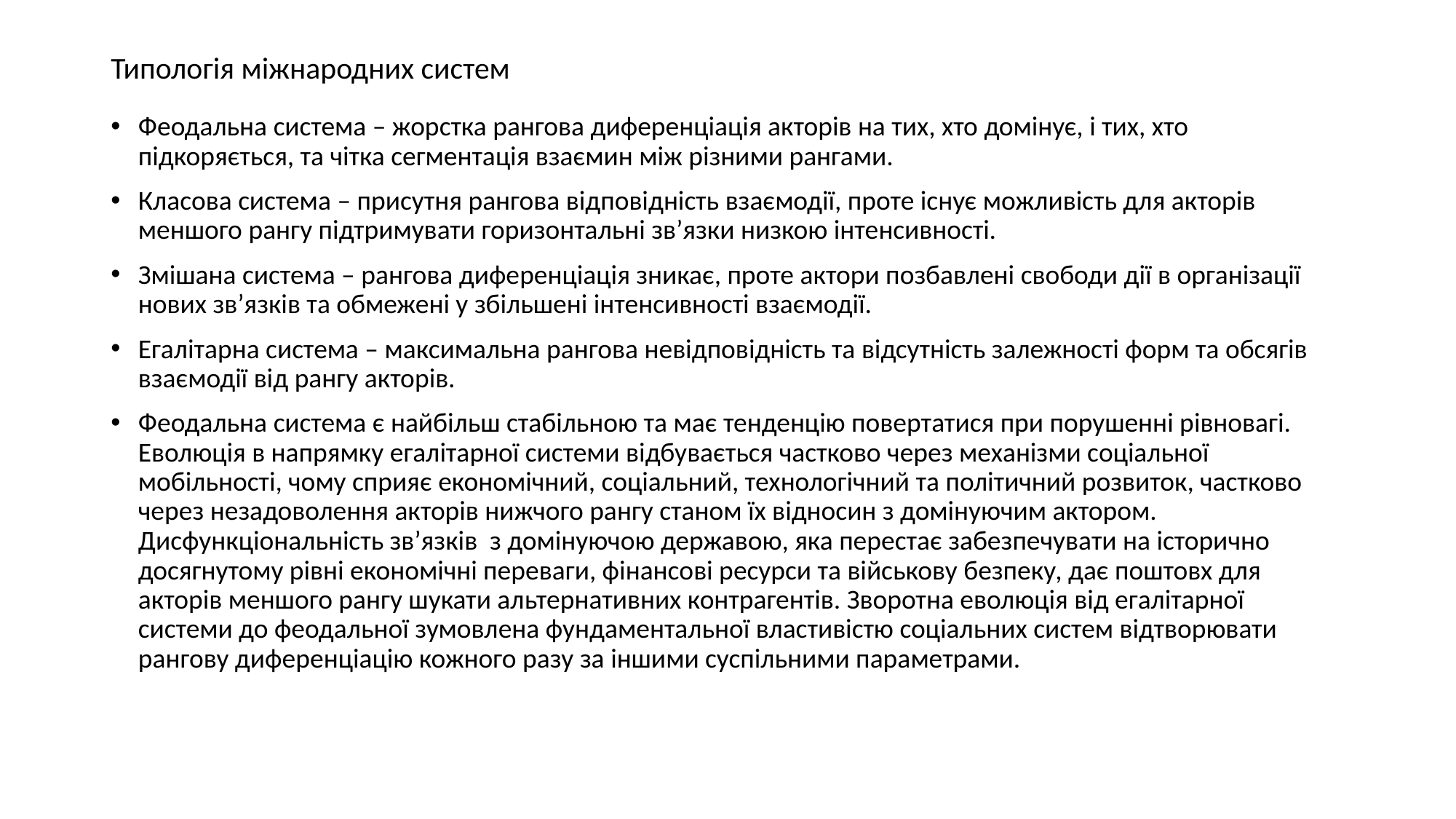

# Типологія міжнародних систем
Феодальна система – жорстка рангова диференціація акторів на тих, хто домінує, і тих, хто підкоряється, та чітка сегментація взаємин між різними рангами.
Класова система – присутня рангова відповідність взаємодії, проте існує можливість для акторів меншого рангу підтримувати горизонтальні зв’язки низкою інтенсивності.
Змішана система – рангова диференціація зникає, проте актори позбавлені свободи дії в організації нових зв’язків та обмежені у збільшені інтенсивності взаємодії.
Егалітарна система – максимальна рангова невідповідність та відсутність залежності форм та обсягів взаємодії від рангу акторів.
Феодальна система є найбільш стабільною та має тенденцію повертатися при порушенні рівновагі. Еволюція в напрямку егалітарної системи відбувається частково через механізми соціальної мобільності, чому сприяє економічний, соціальний, технологічний та політичний розвиток, частково через незадоволення акторів нижчого рангу станом їх відносин з домінуючим актором. Дисфункціональність зв’язків  з домінуючою державою, яка перестає забезпечувати на історично досягнутому рівні економічні переваги, фінансові ресурси та військову безпеку, дає поштовх для акторів меншого рангу шукати альтернативних контрагентів. Зворотна еволюція від егалітарної системи до феодальної зумовлена фундаментальної властивістю соціальних систем відтворювати рангову диференціацію кожного разу за іншими суспільними параметрами.